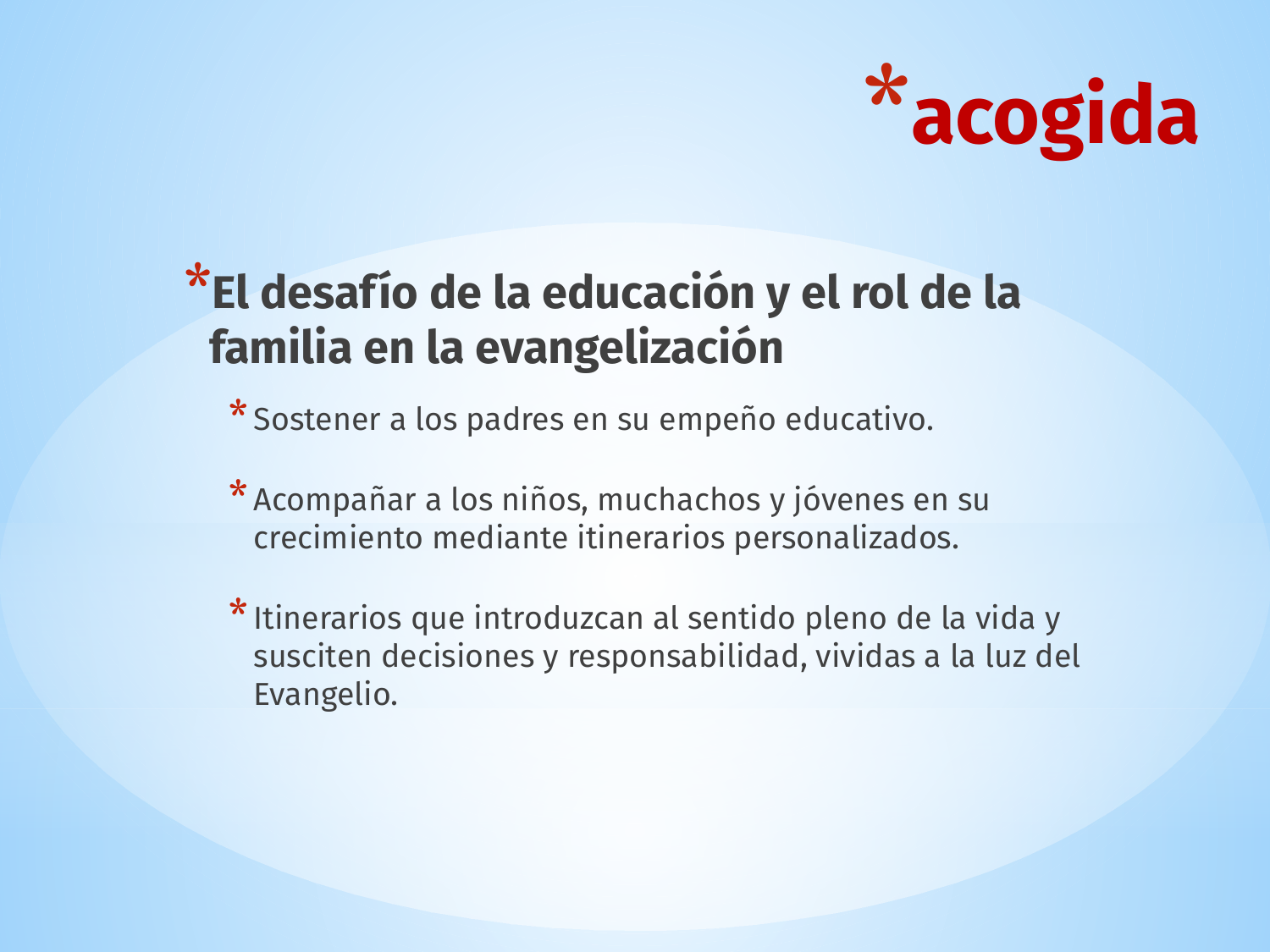

# acogida
El desafío de la educación y el rol de la familia en la evangelización
Sostener a los padres en su empeño educativo.
Acompañar a los niños, muchachos y jóvenes en su crecimiento mediante itinerarios personalizados.
Itinerarios que introduzcan al sentido pleno de la vida y susciten decisiones y responsabilidad, vividas a la luz del Evangelio.